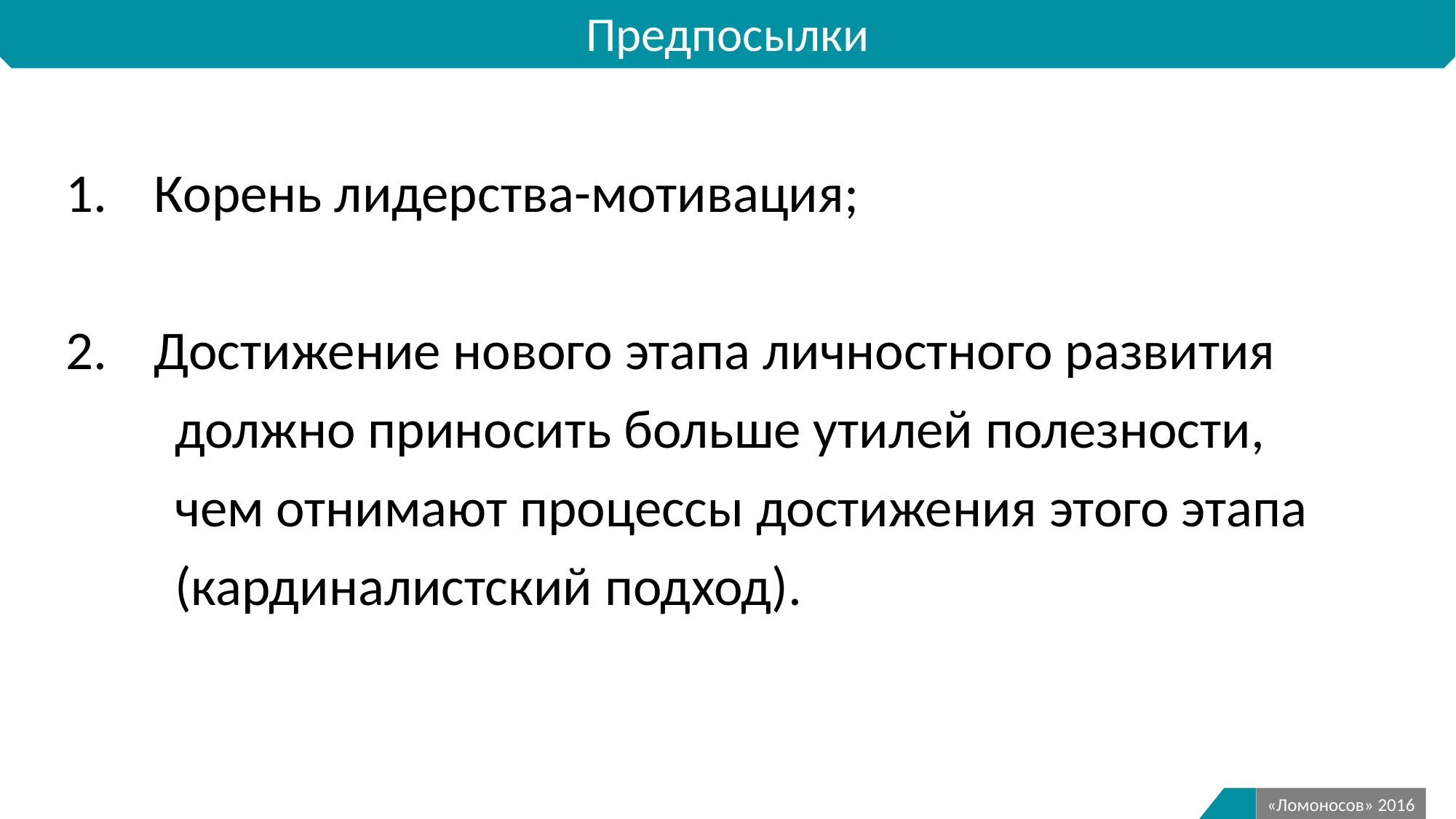

Предпосылки

Корень лидерства-мотивация;

Достижение нового этапа личностного развития
	должно приносить больше утилей полезности,
	чем отнимают процессы достижения этого этапа
	(кардиналистский подход).

5
«Ломоносов» 2016